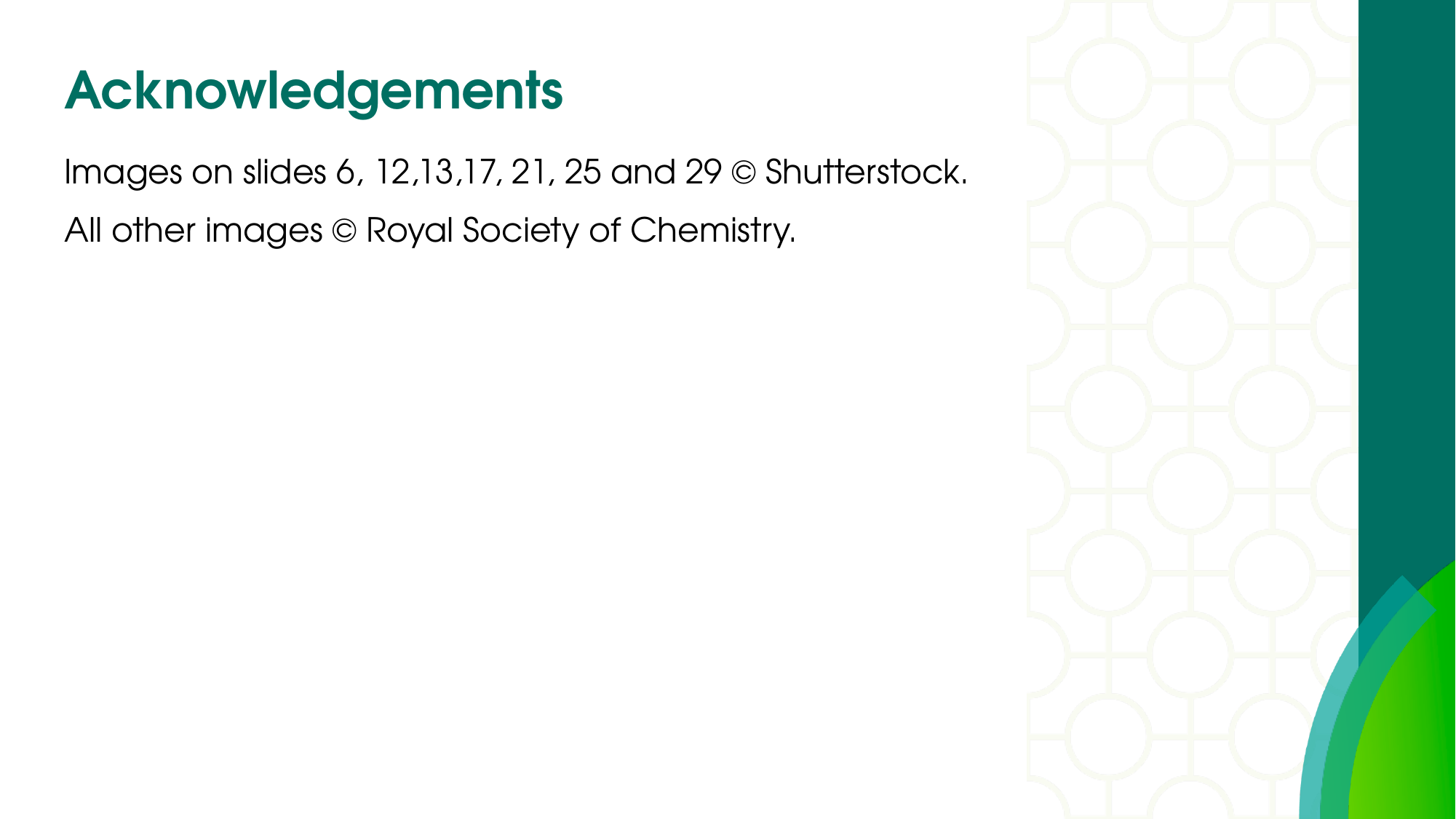

# Acknowledgements
Images on slides 6, 12,13,17, 21, 25 and 29 © Shutterstock.
All other images © Royal Society of Chemistry.